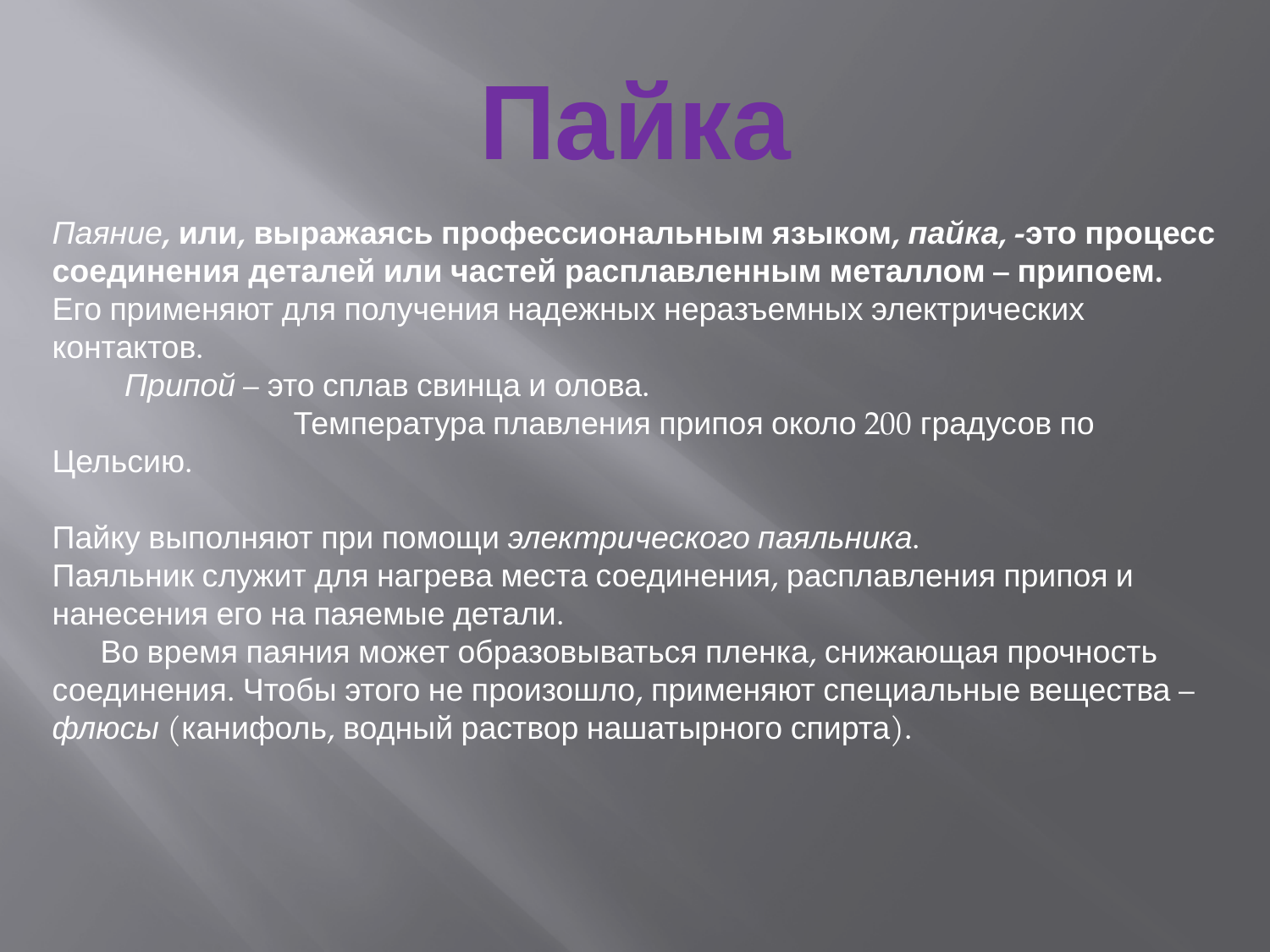

# Пайка

Паяние, или, выражаясь профессиональным языком, пайка, -это процесс соединения деталей или частей расплавленным металлом – припоем.
Его применяют для получения надежных неразъемных электрических контактов.
         Припой – это сплав свинца и олова.
                              Температура плавления припоя около 200 градусов по Цельсию.

Пайку выполняют при помощи электрического паяльника.
Паяльник служит для нагрева места соединения, расплавления припоя и нанесения его на паяемые детали.
      Во время паяния может образовываться пленка, снижающая прочность соединения. Чтобы этого не произошло, применяют специальные вещества – флюсы (канифоль, водный раствор нашатырного спирта).